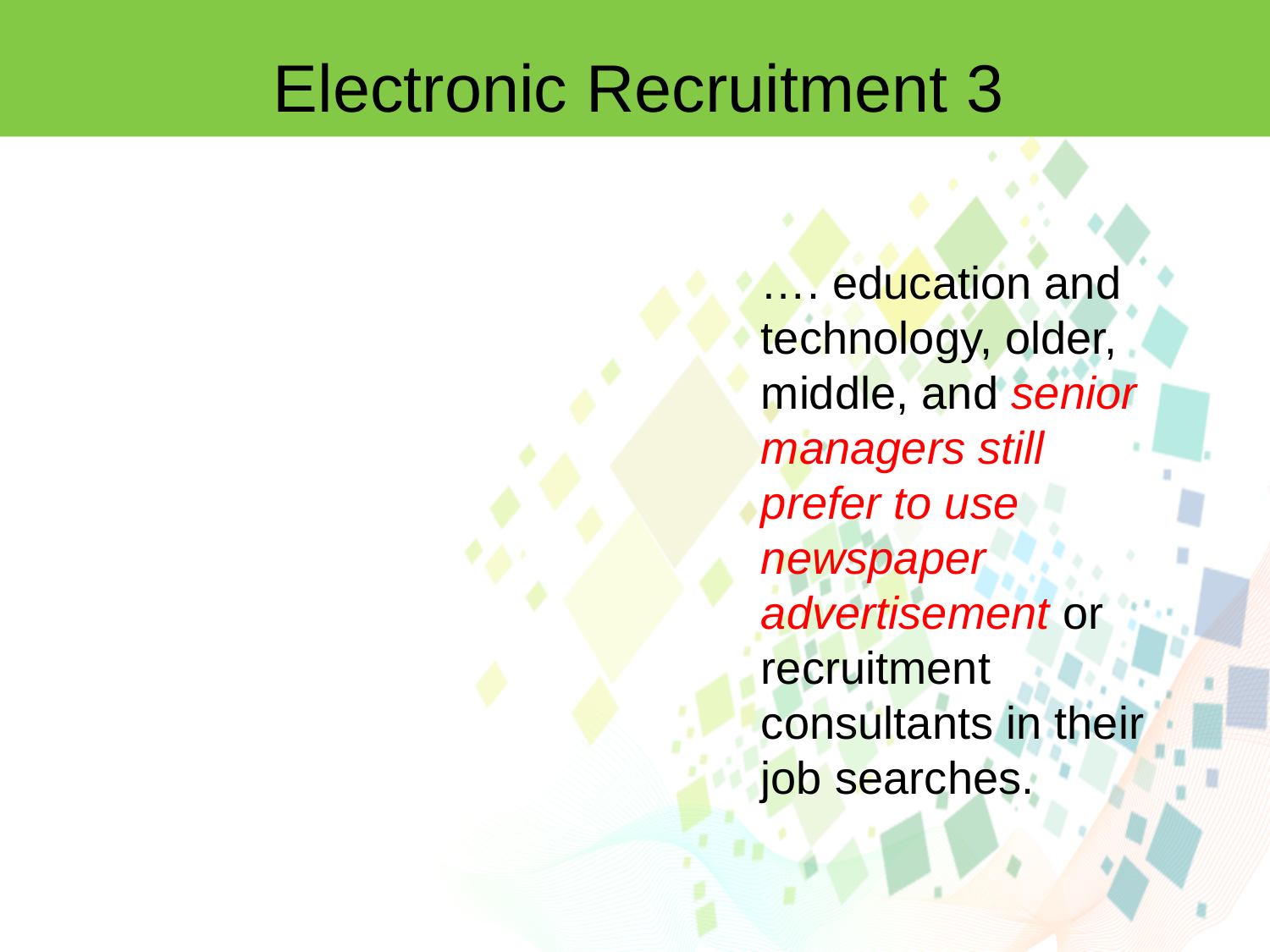

Electronic Recruitment 3
…. education and technology, older, middle, and senior managers still prefer to use newspaper advertisement or recruitment consultants in their job searches.